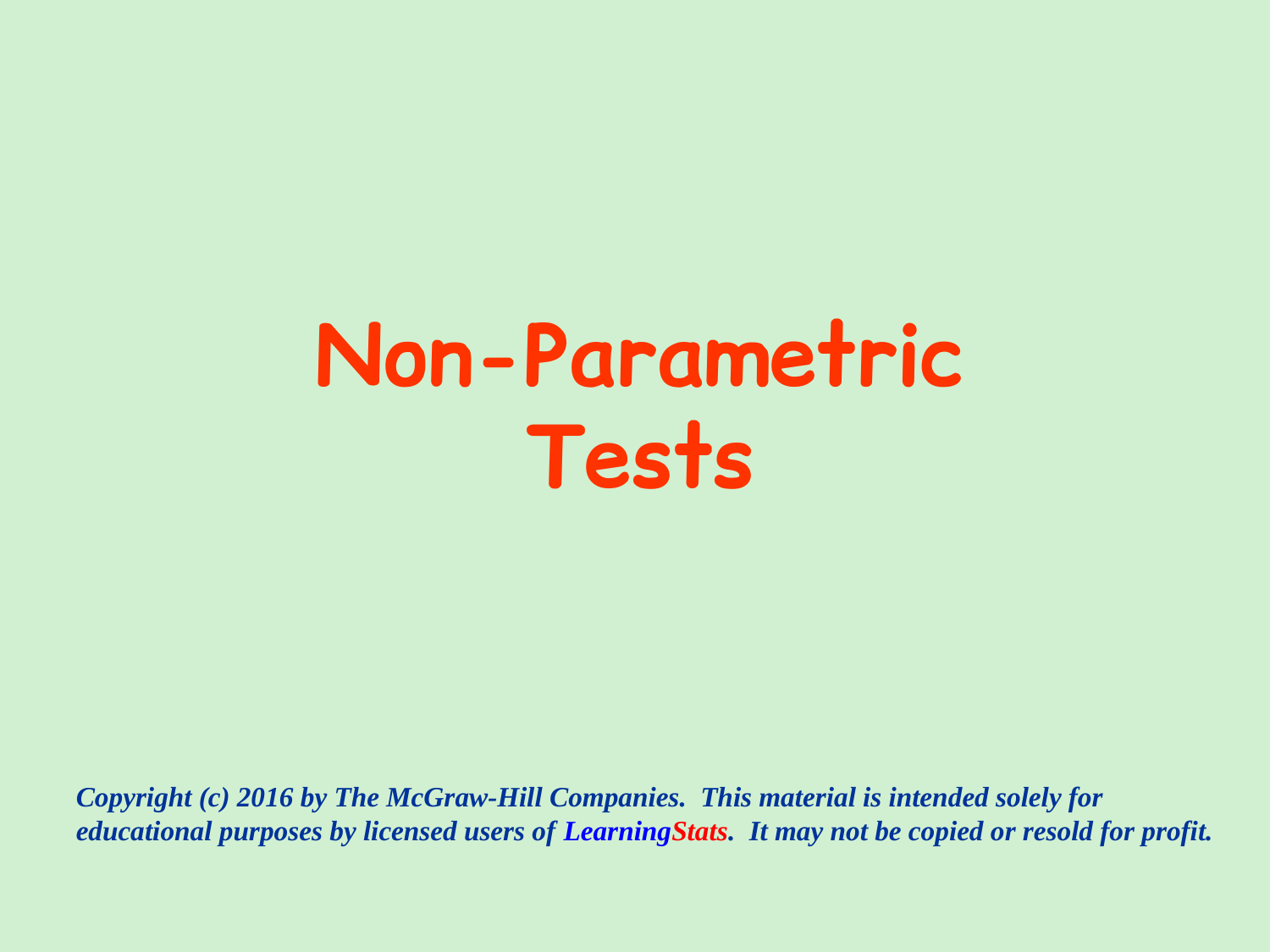

# Non-Parametric Tests
Copyright (c) 2016 by The McGraw-Hill Companies.  This material is intended solely for educational purposes by licensed users of LearningStats.  It may not be copied or resold for profit.